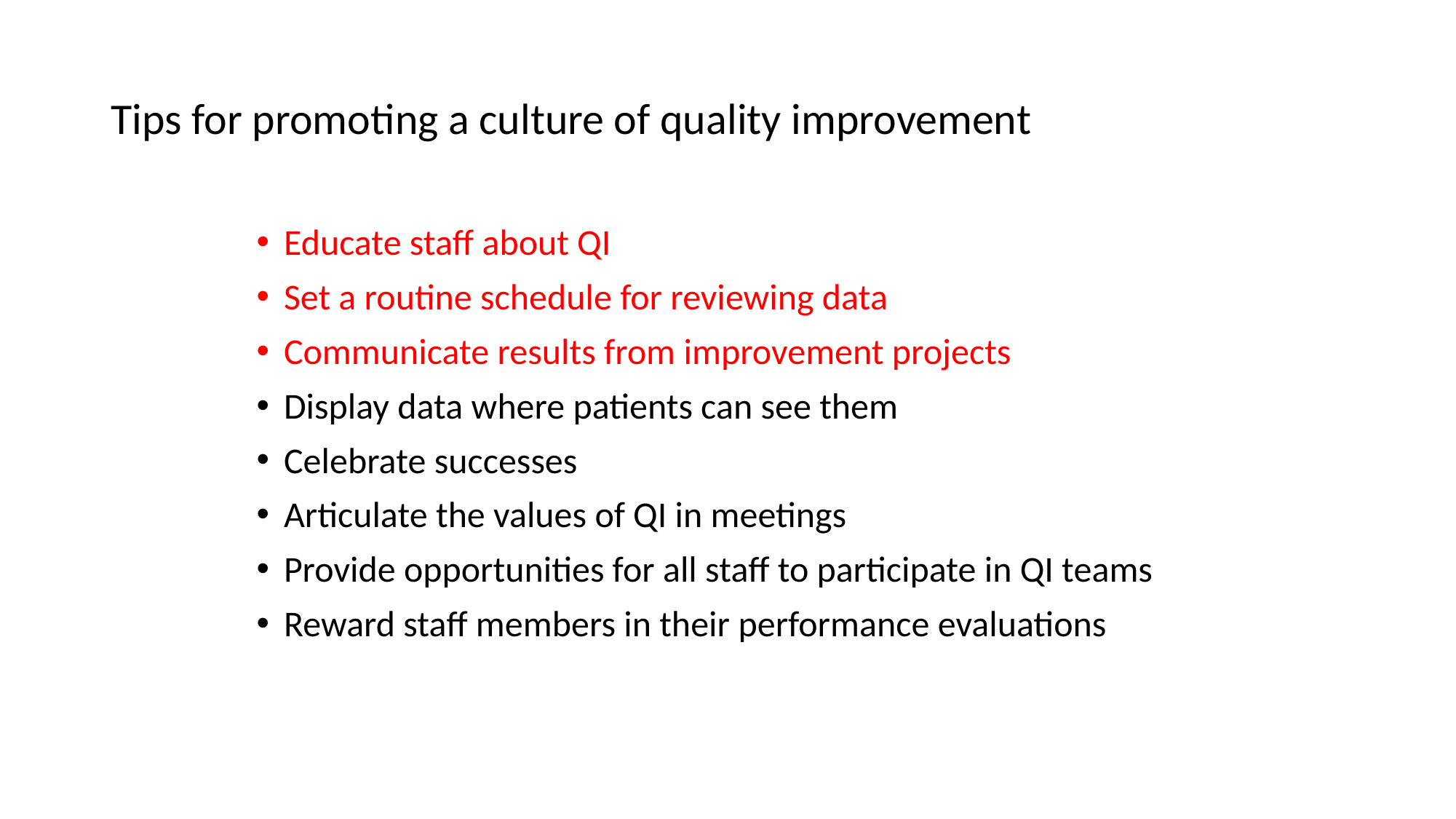

Tips for promoting a culture of quality improvement
Educate staff about QI
Set a routine schedule for reviewing data
Communicate results from improvement projects
Display data where patients can see them
Celebrate successes
Articulate the values of QI in meetings
Provide opportunities for all staff to participate in QI teams
Reward staff members in their performance evaluations